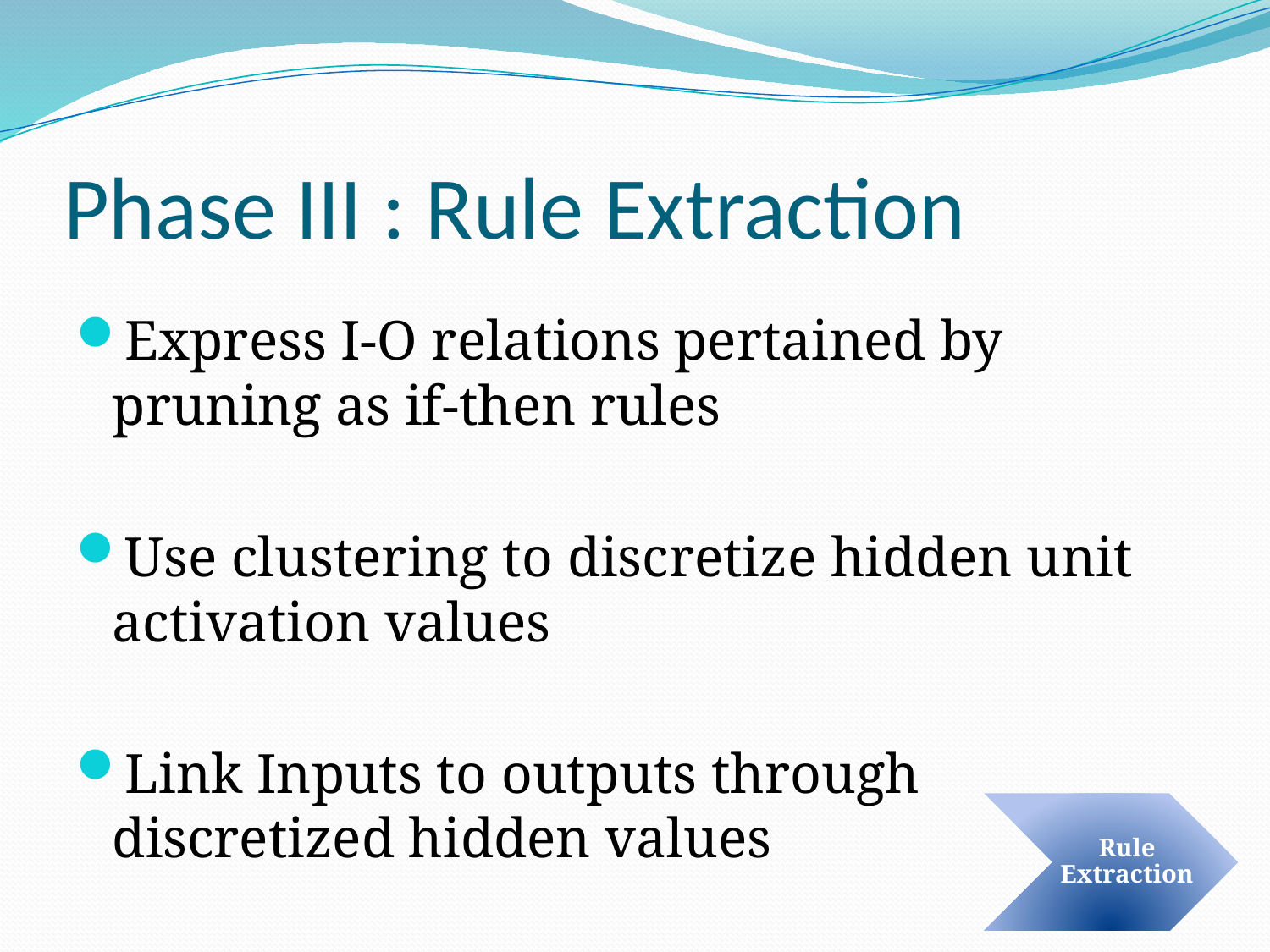

# Phase III : Rule Extraction

Express I-O relations pertained by pruning as if-then rules

Use clustering to discretize hidden unit activation values

Link Inputs to outputs through discretized hidden values

Rule Extraction